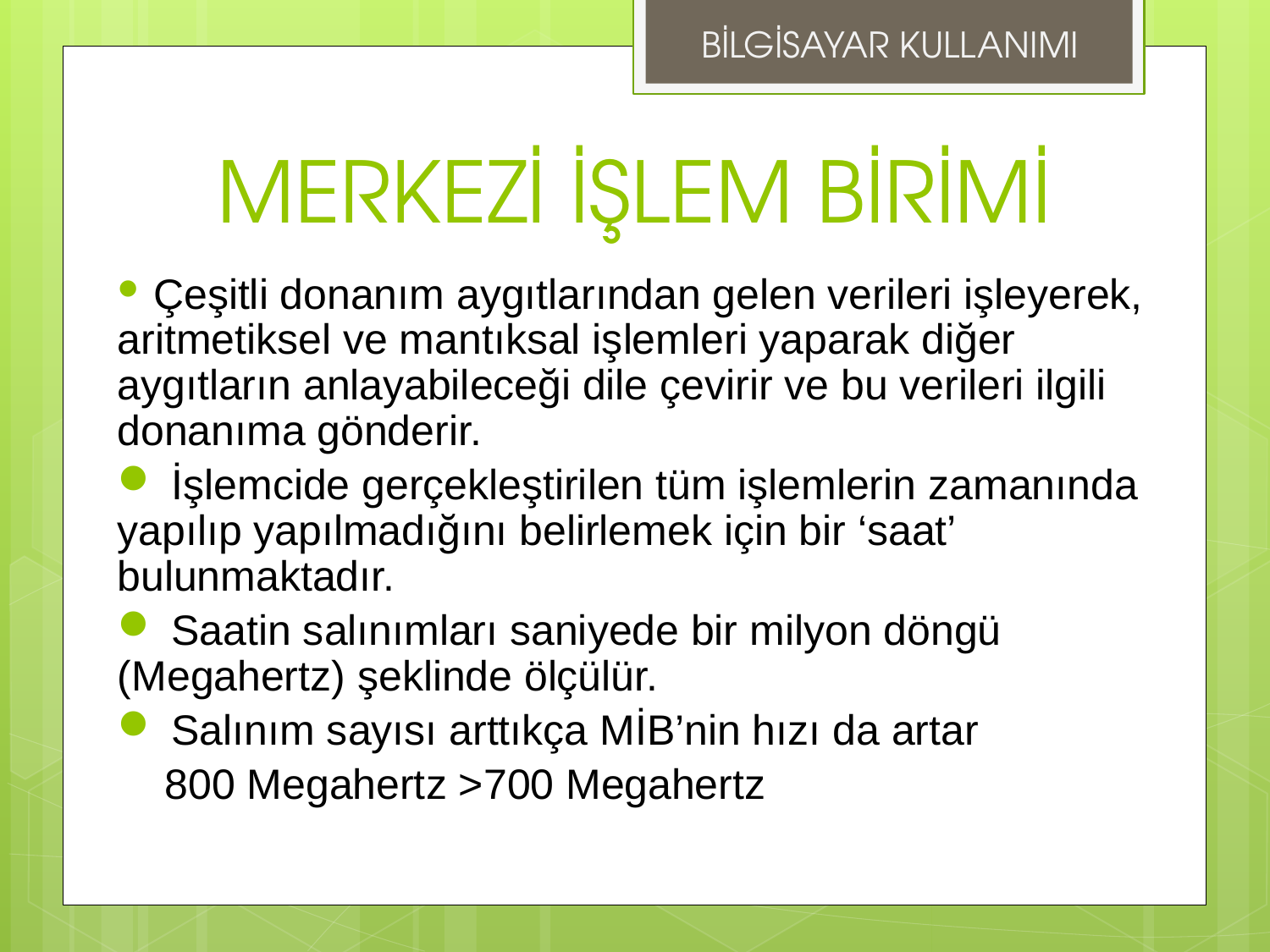

BİLGİSAYAR KULLANIMI
# MERKEZİ İŞLEM BİRİMİ
 Çeşitli donanım aygıtlarından gelen verileri işleyerek, aritmetiksel ve mantıksal işlemleri yaparak diğer aygıtların anlayabileceği dile çevirir ve bu verileri ilgili donanıma gönderir.
 İşlemcide gerçekleştirilen tüm işlemlerin zamanında yapılıp yapılmadığını belirlemek için bir ‘saat’ bulunmaktadır.
 Saatin salınımları saniyede bir milyon döngü (Megahertz) şeklinde ölçülür.
 Salınım sayısı arttıkça MİB’nin hızı da artar
    800 Megahertz >700 Megahertz